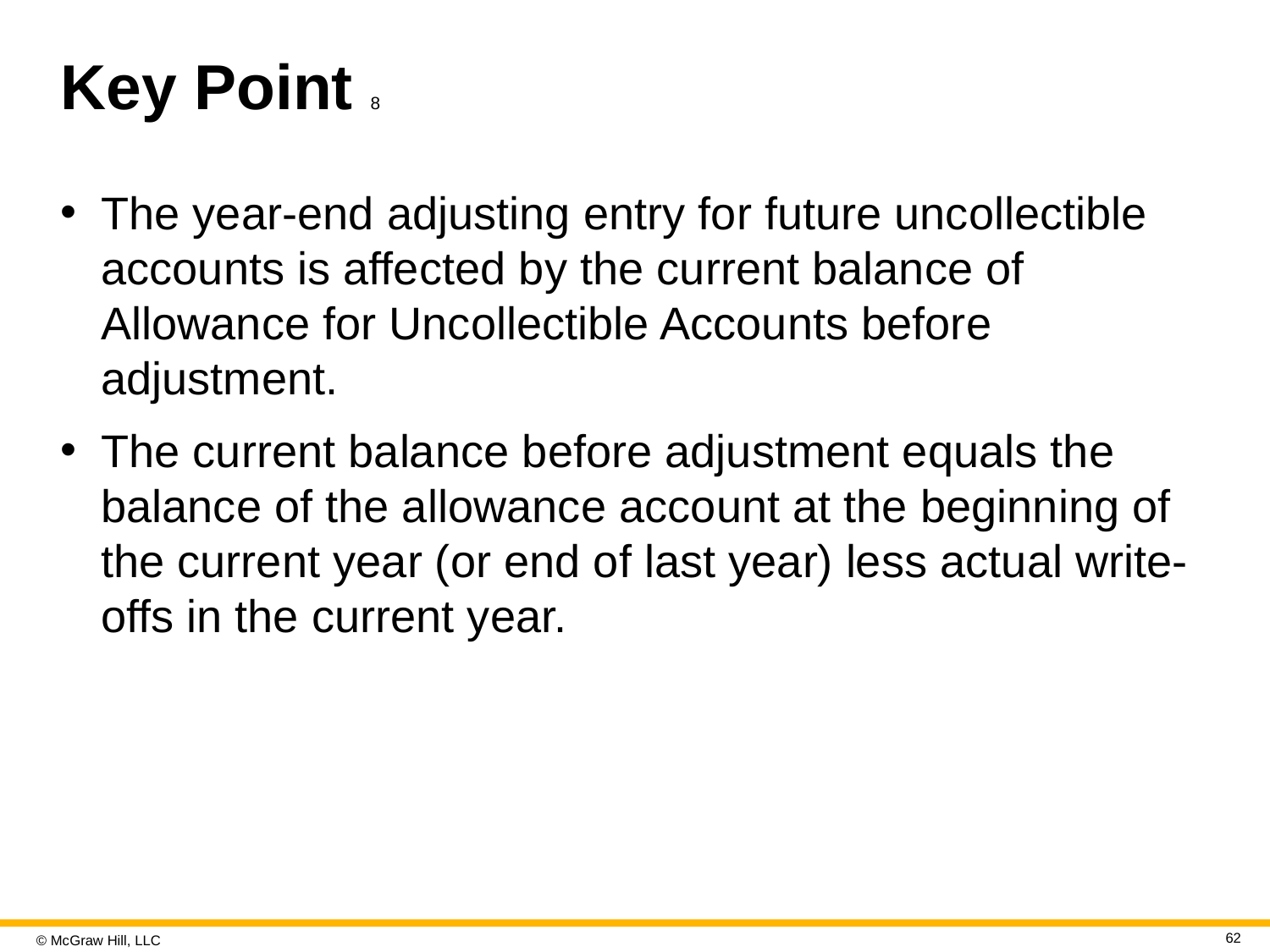

# Key Point 8
The year-end adjusting entry for future uncollectible accounts is affected by the current balance of Allowance for Uncollectible Accounts before adjustment.
The current balance before adjustment equals the balance of the allowance account at the beginning of the current year (or end of last year) less actual write-offs in the current year.
62